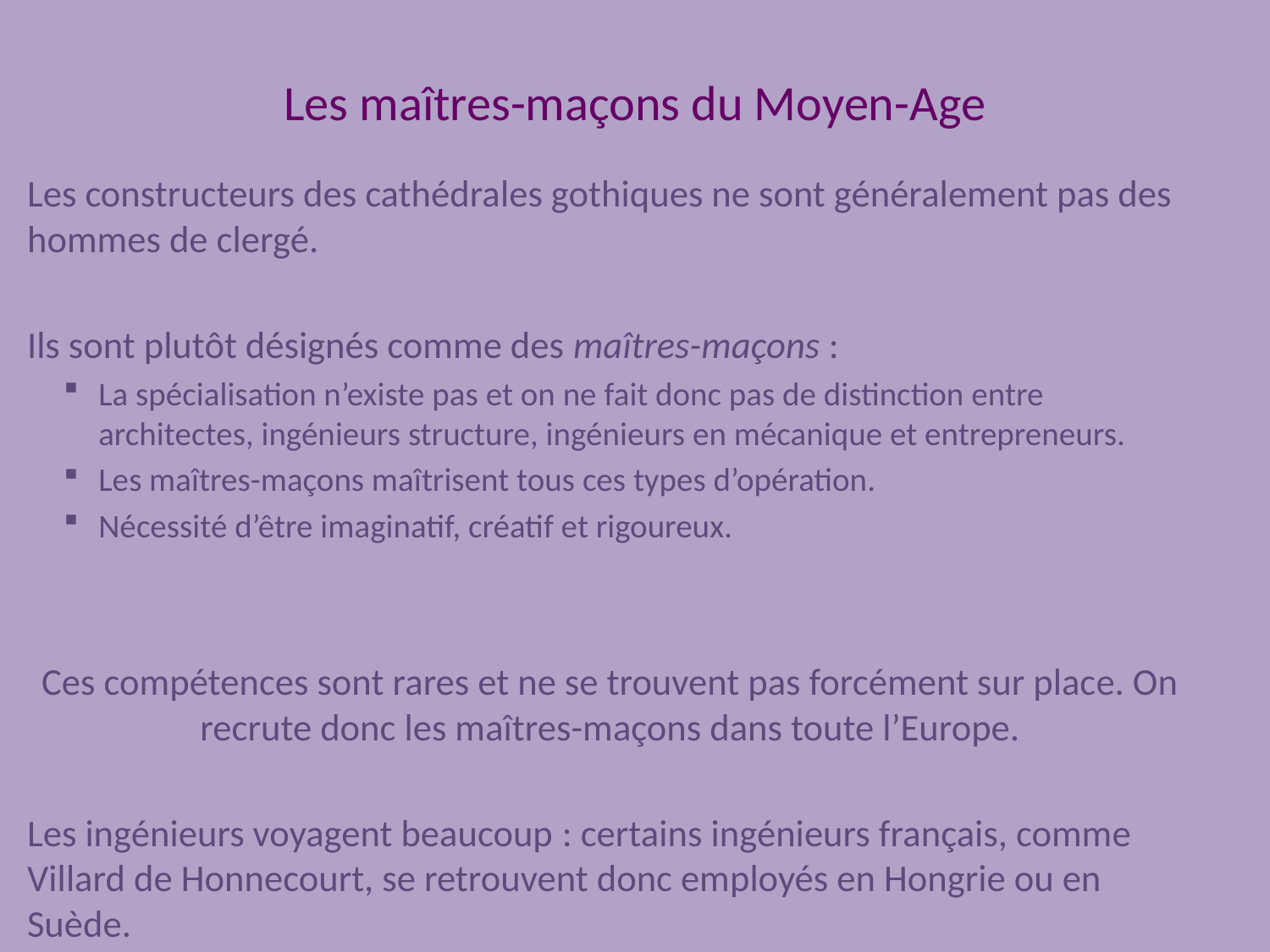

# Les maîtres-maçons du Moyen-Age
Les constructeurs des cathédrales gothiques ne sont généralement pas des hommes de clergé.

Ils sont plutôt désignés comme des maîtres-maçons :
La spécialisation n’existe pas et on ne fait donc pas de distinction entre architectes, ingénieurs structure, ingénieurs en mécanique et entrepreneurs.
Les maîtres-maçons maîtrisent tous ces types d’opération.
Nécessité d’être imaginatif, créatif et rigoureux.

Ces compétences sont rares et ne se trouvent pas forcément sur place. On recrute donc les maîtres-maçons dans toute l’Europe.

Les ingénieurs voyagent beaucoup : certains ingénieurs français, comme Villard de Honnecourt, se retrouvent donc employés en Hongrie ou en Suède.